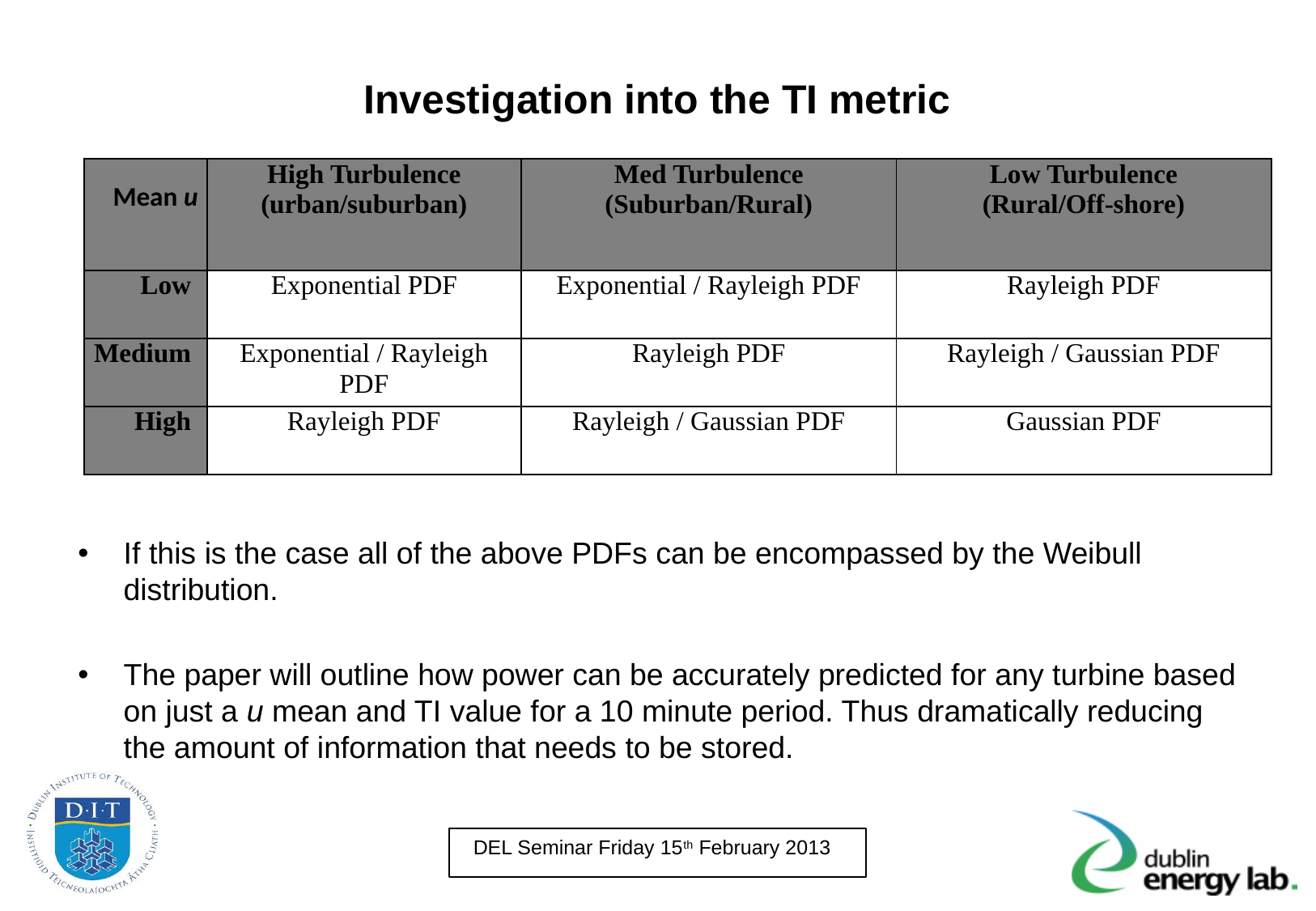

# Investigation into the TI metric
| Mean u | High Turbulence (urban/suburban) | Med Turbulence (Suburban/Rural) | Low Turbulence (Rural/Off-shore) |
| --- | --- | --- | --- |
| Low | Exponential PDF | Exponential / Rayleigh PDF | Rayleigh PDF |
| Medium | Exponential / Rayleigh PDF | Rayleigh PDF | Rayleigh / Gaussian PDF |
| High | Rayleigh PDF | Rayleigh / Gaussian PDF | Gaussian PDF |
If this is the case all of the above PDFs can be encompassed by the Weibull distribution.

The paper will outline how power can be accurately predicted for any turbine based on just a u mean and TI value for a 10 minute period. Thus dramatically reducing the amount of information that needs to be stored.

DEL Seminar Friday 15th February 2013